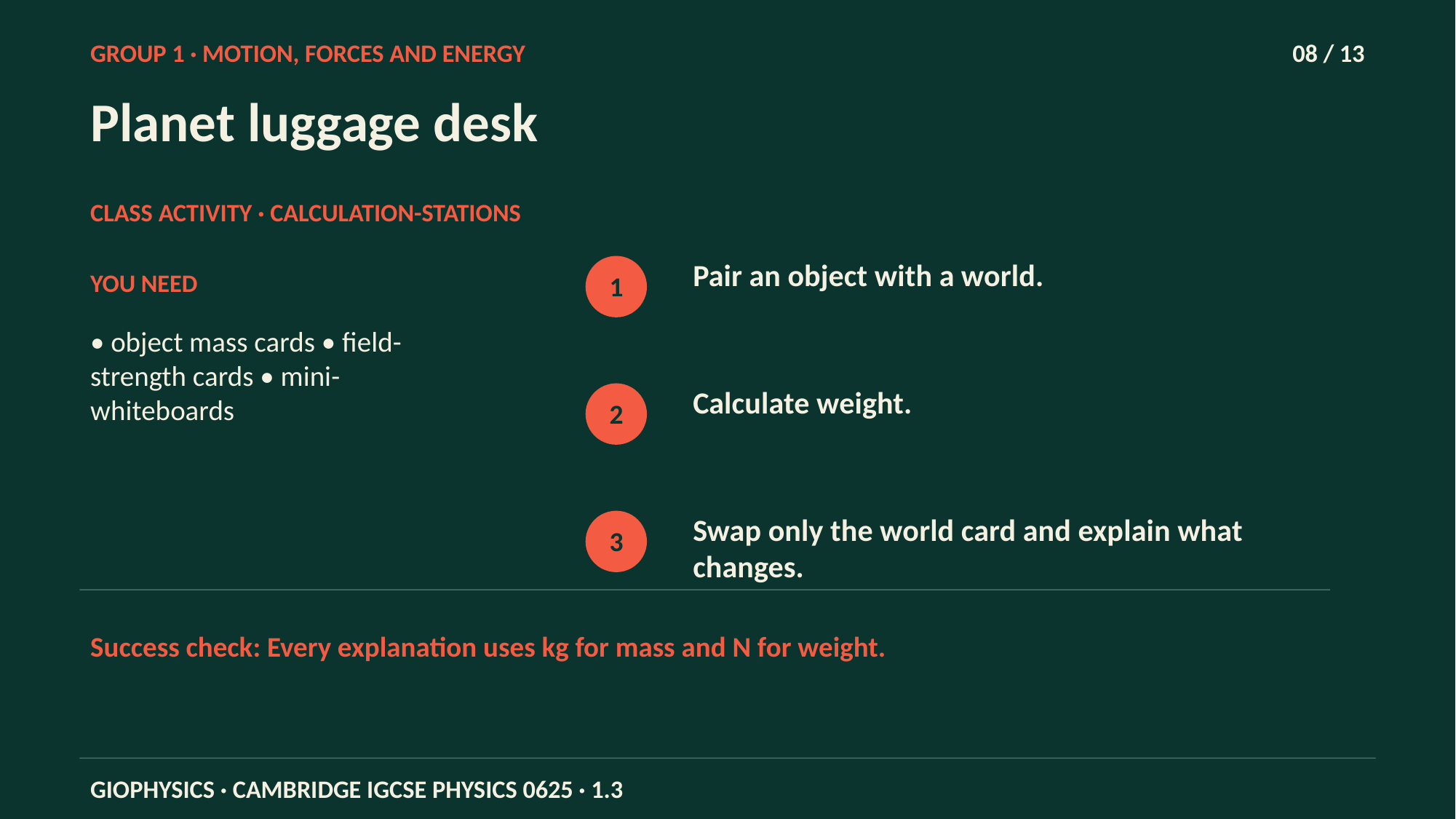

GROUP 1 · MOTION, FORCES AND ENERGY
08 / 13
Planet luggage desk
CLASS ACTIVITY · CALCULATION-STATIONS
Pair an object with a world.

YOU NEED
1
• object mass cards • field-strength cards • mini-whiteboards
Calculate weight.

2
Swap only the world card and explain what changes.

3

Success check: Every explanation uses kg for mass and N for weight.

GIOPHYSICS · CAMBRIDGE IGCSE PHYSICS 0625 · 1.3